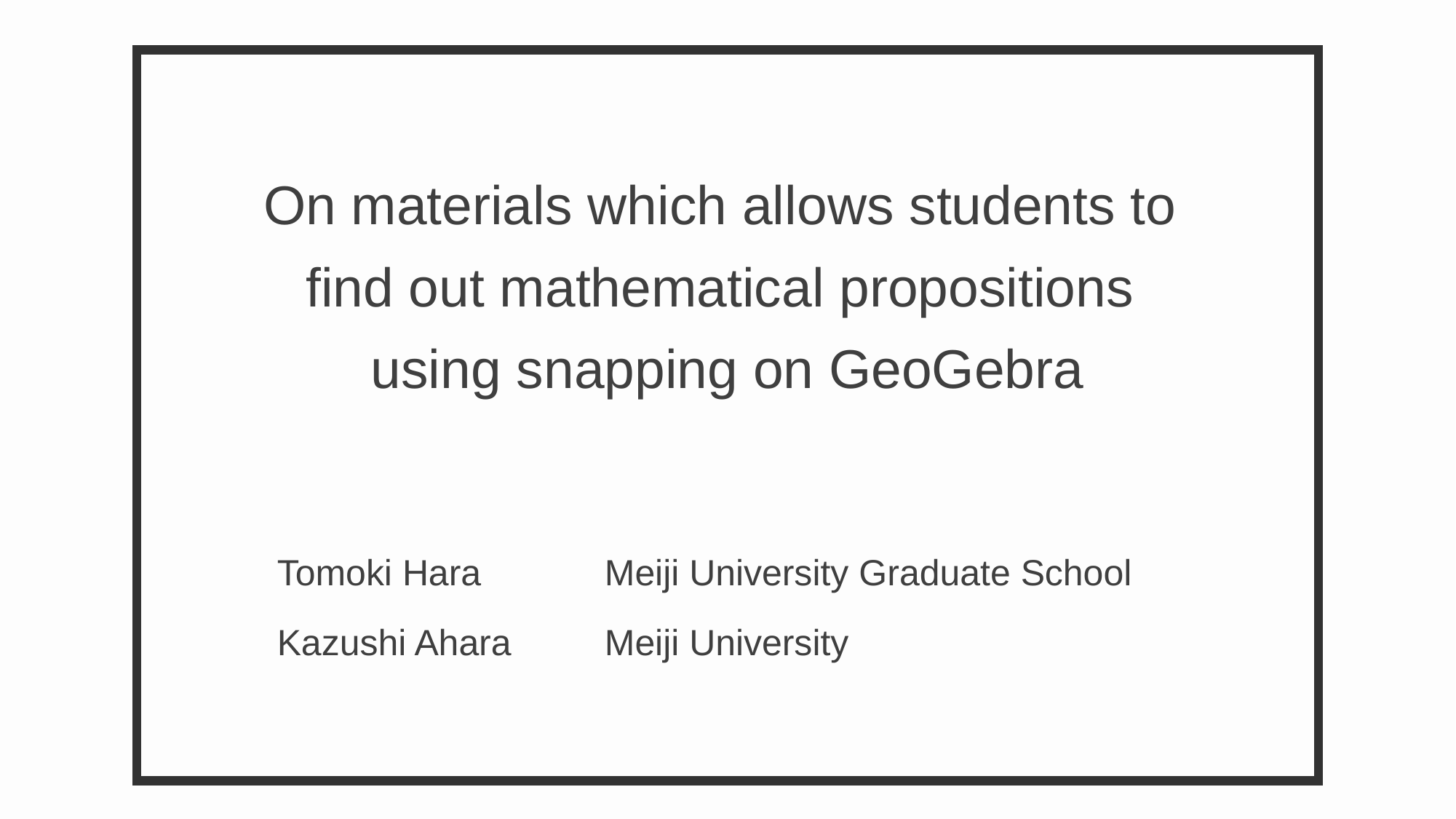

# On materials which allows students to find out mathematical propositions using snapping on GeoGebra
Tomoki Hara		Meiji University Graduate School
Kazushi Ahara	Meiji University